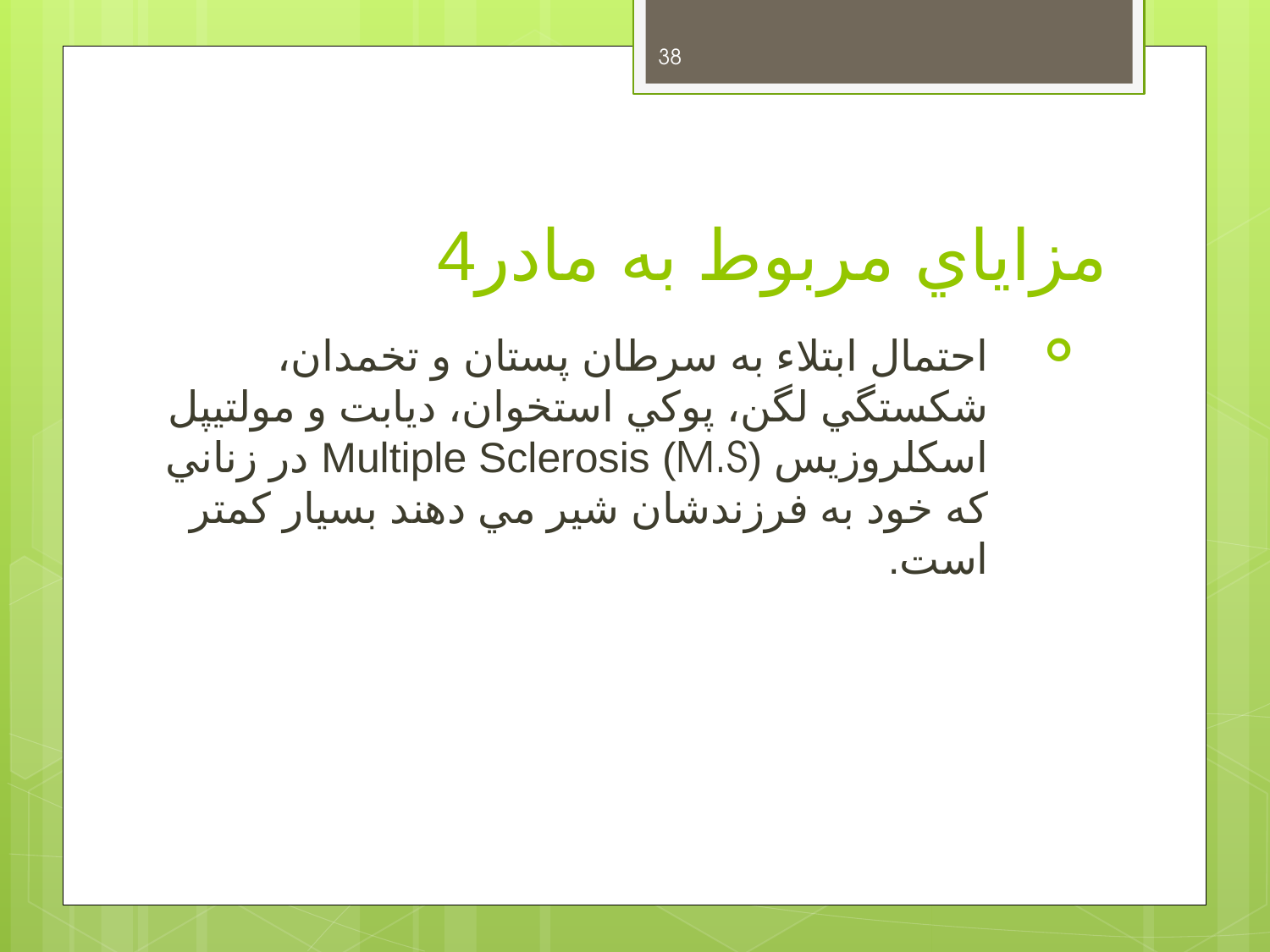

38
# مزاياي مربوط به مادر4
احتمال ابتلاء به سرطان پستان و تخمدان، شكستگي لگن، پوكي استخوان، ديابت و مولتيپل اسكلروزيس (M.S) Multiple Sclerosis در زناني كه خود به فرزندشان شير مي دهند بسيار كمتر است.